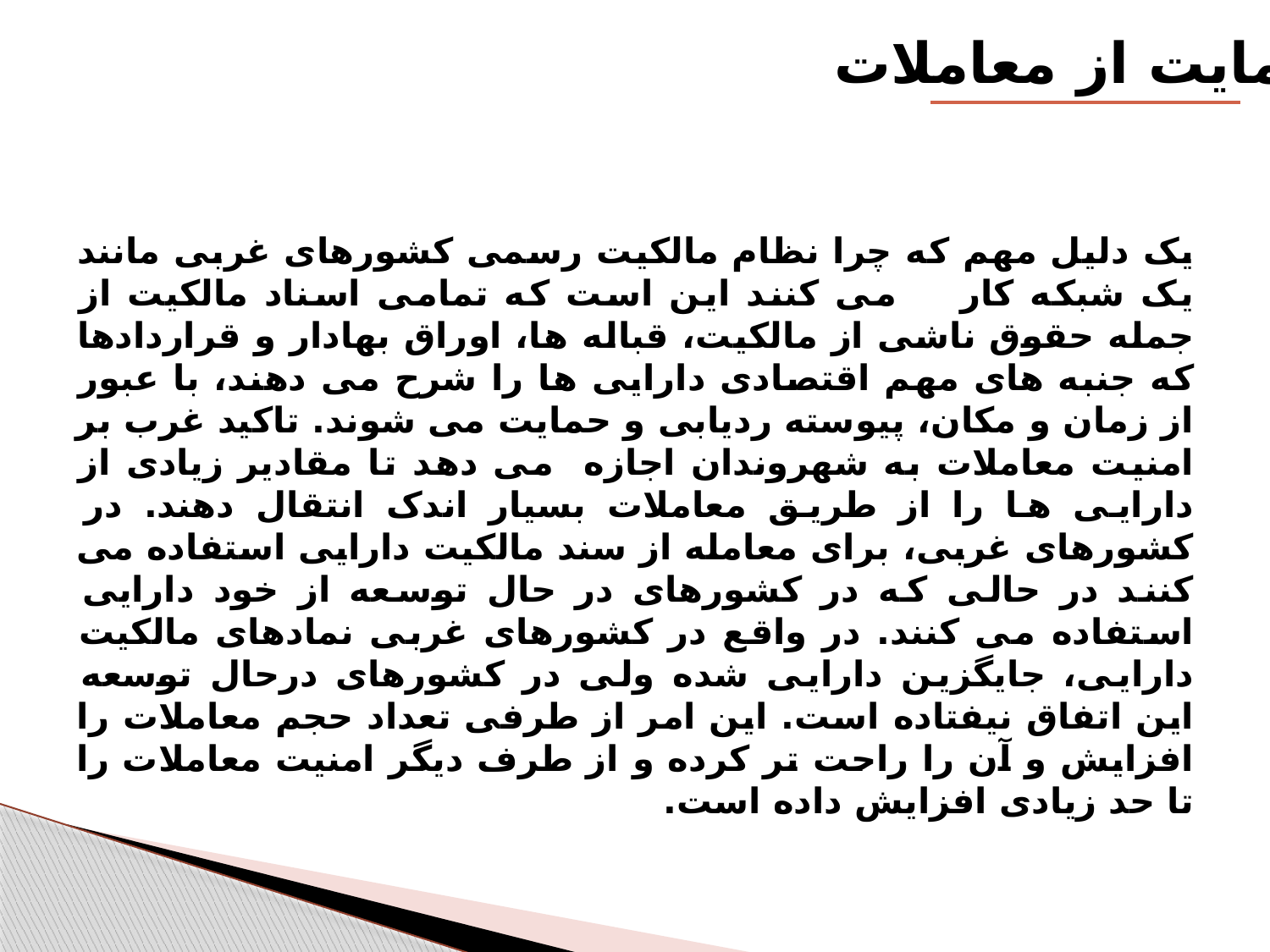

حمایت از معاملات
	یک دلیل مهم که چرا نظام مالکیت رسمی کشورهای غربی مانند یک شبکه کار    می کنند این است که تمامی اسناد مالکیت از جمله حقوق ناشی از مالکیت، قباله ها، اوراق بهادار و قراردادها که جنبه های مهم اقتصادی دارایی ها را شرح می دهند، با عبور از زمان و مکان، پیوسته ردیابی و حمایت می شوند. تاکید غرب بر امنیت معاملات به شهروندان اجازه  می دهد تا مقادیر زیادی از دارایی ها را از طریق معاملات بسیار اندک انتقال دهند. در کشورهای غربی، برای معامله از سند مالکیت دارایی استفاده می کنند در حالی که در کشورهای در حال توسعه از خود دارایی استفاده می کنند. در واقع در کشورهای غربی نمادهای مالکیت دارایی، جایگزین دارایی شده ولی در کشورهای درحال توسعه این اتفاق نیفتاده است. این امر از طرفی تعداد حجم معاملات را افزایش و آن را راحت تر کرده و از طرف دیگر امنیت معاملات را تا حد زیادی افزایش داده است.